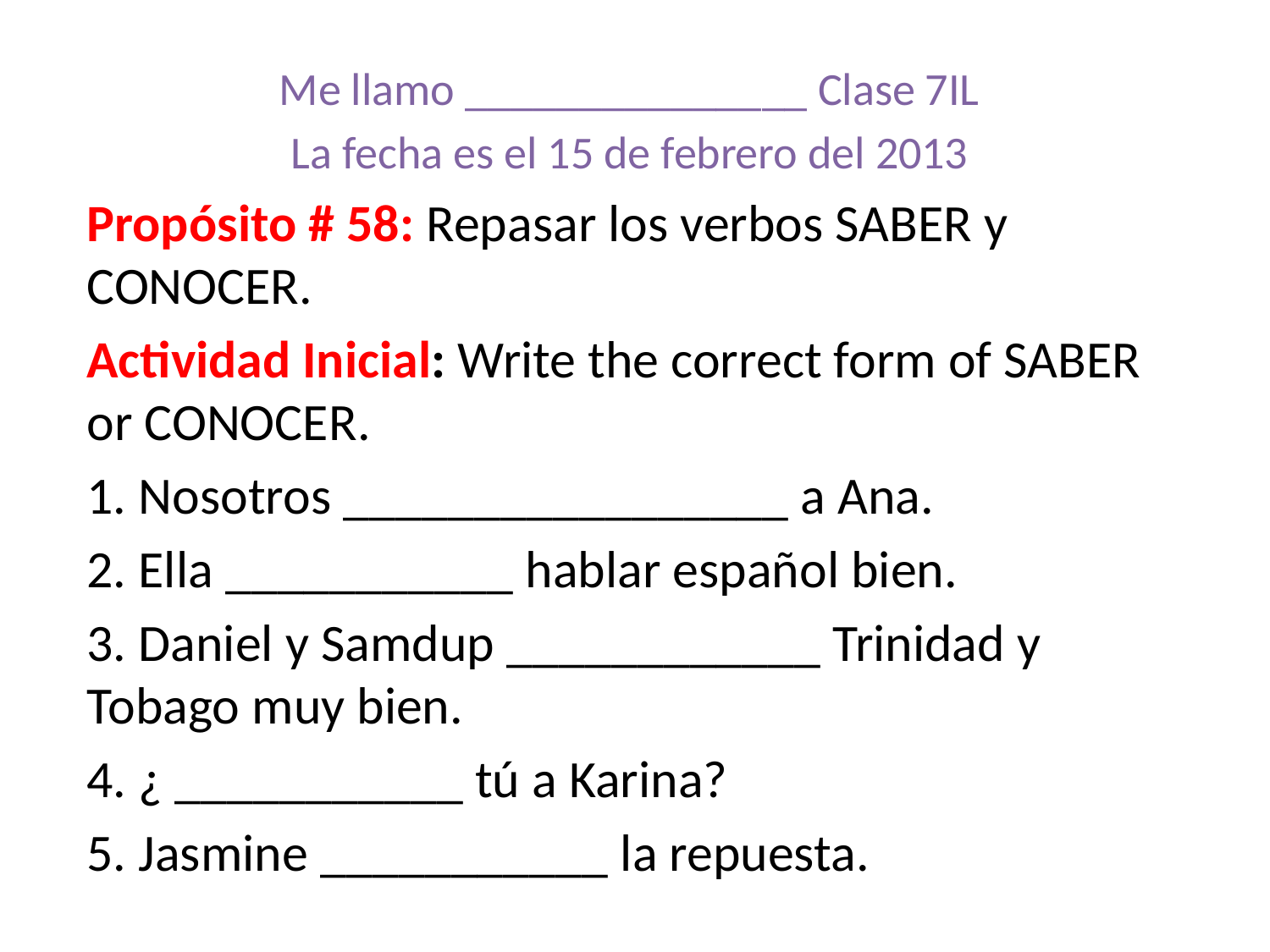

Me llamo _______________ Clase 7IL
La fecha es el 15 de febrero del 2013
Propósito # 58: Repasar los verbos SABER y CONOCER.
Actividad Inicial: Write the correct form of SABER or CONOCER.
1. Nosotros _________________ a Ana.
2. Ella ___________ hablar español bien.
3. Daniel y Samdup ____________ Trinidad y Tobago muy bien.
4. ¿ ___________ tú a Karina?
5. Jasmine ___________ la repuesta.